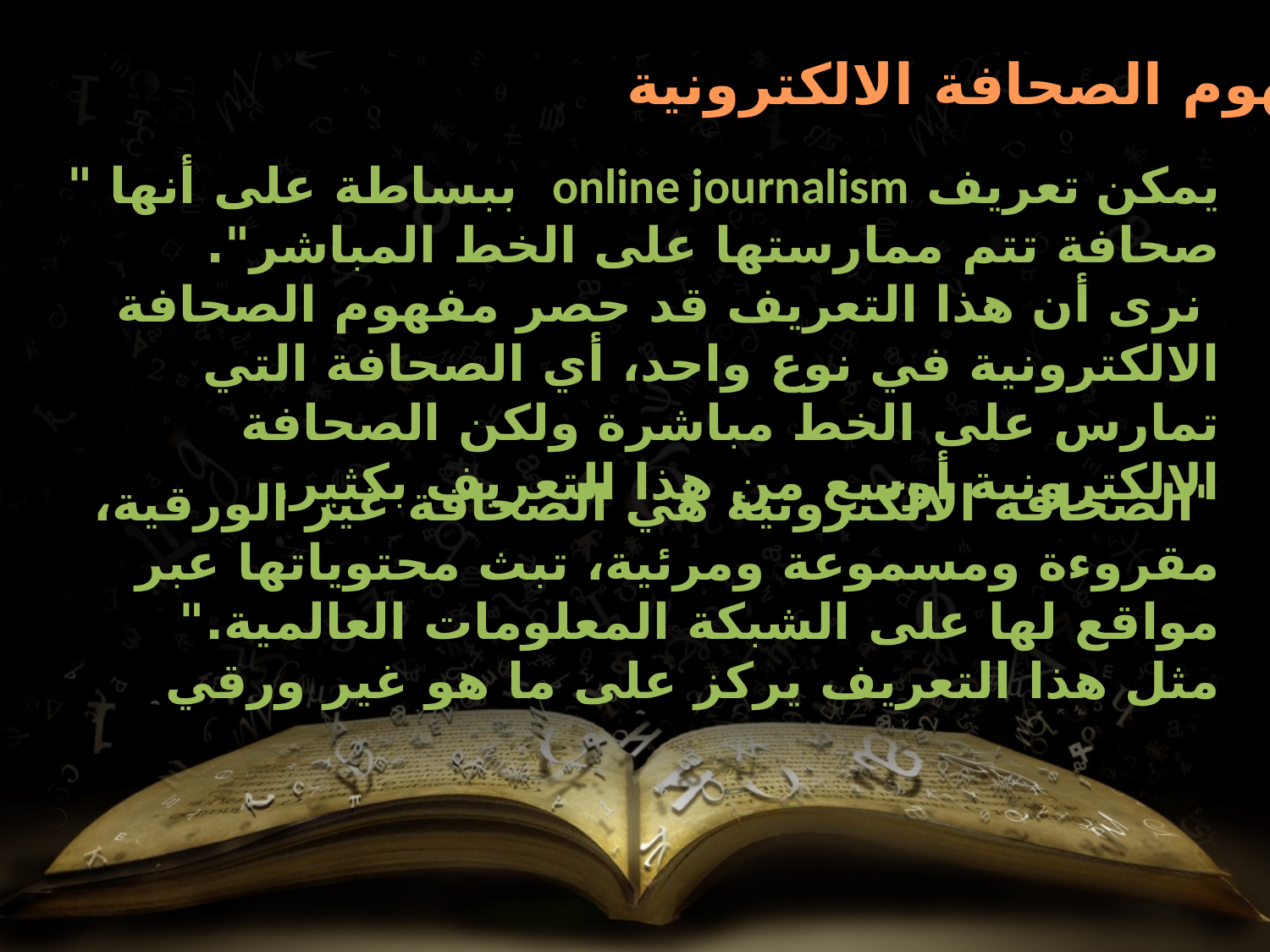

مفهوم الصحافة الالكترونية
يمكن تعريف online journalism  ببساطة على أنها " صحافة تتم ممارستها على الخط المباشر".
 نرى أن هذا التعريف قد حصر مفهوم الصحافة الالكترونية في نوع واحد، أي الصحافة التي تمارس على الخط مباشرة ولكن الصحافة الالكترونية أوسع من هذا التعريف بكثير.
"الصحافة الالكترونية هي الصحافة غير الورقية، مقروءة ومسموعة ومرئية، تبث محتوياتها عبر مواقع لها على الشبكة المعلومات العالمية."
مثل هذا التعريف يركز على ما هو غير ورقي